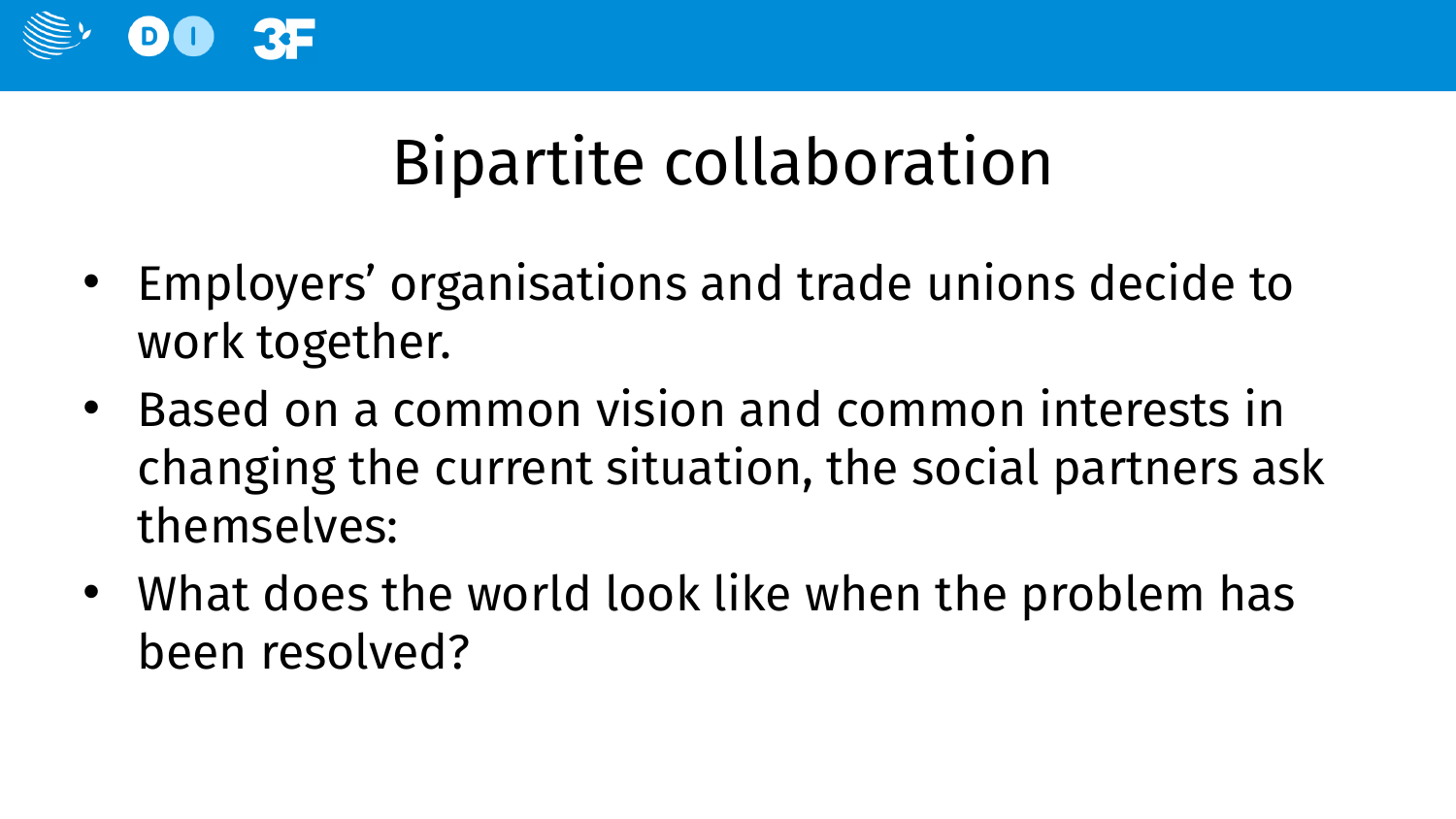

# Bipartite collaboration
Employers’ organisations and trade unions decide to work together.
Based on a common vision and common interests in changing the current situation, the social partners ask themselves:
What does the world look like when the problem has been resolved?